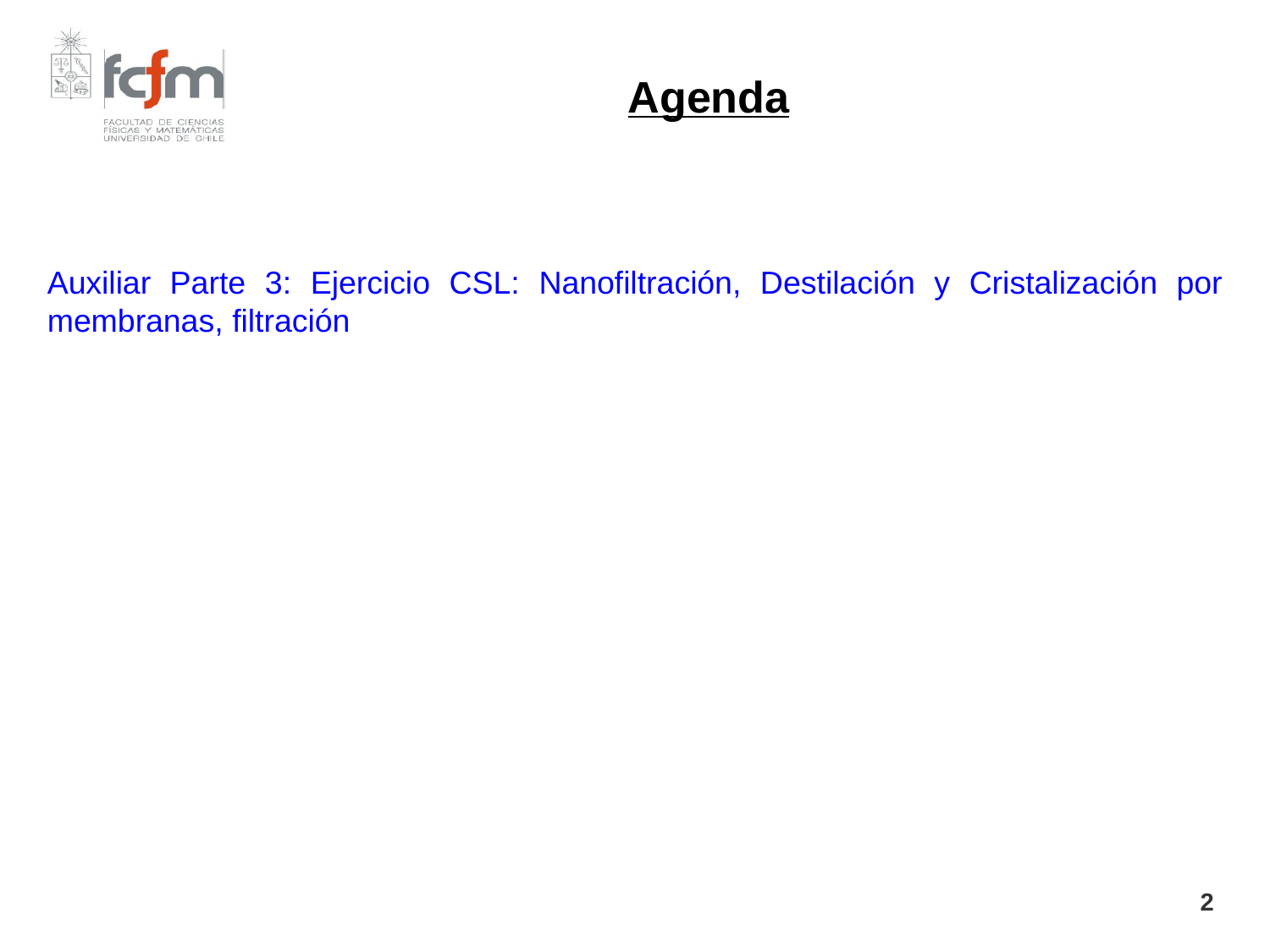

Agenda
Auxiliar Parte 3: Ejercicio CSL: Nanofiltración, Destilación y Cristalización por membranas, filtración

2